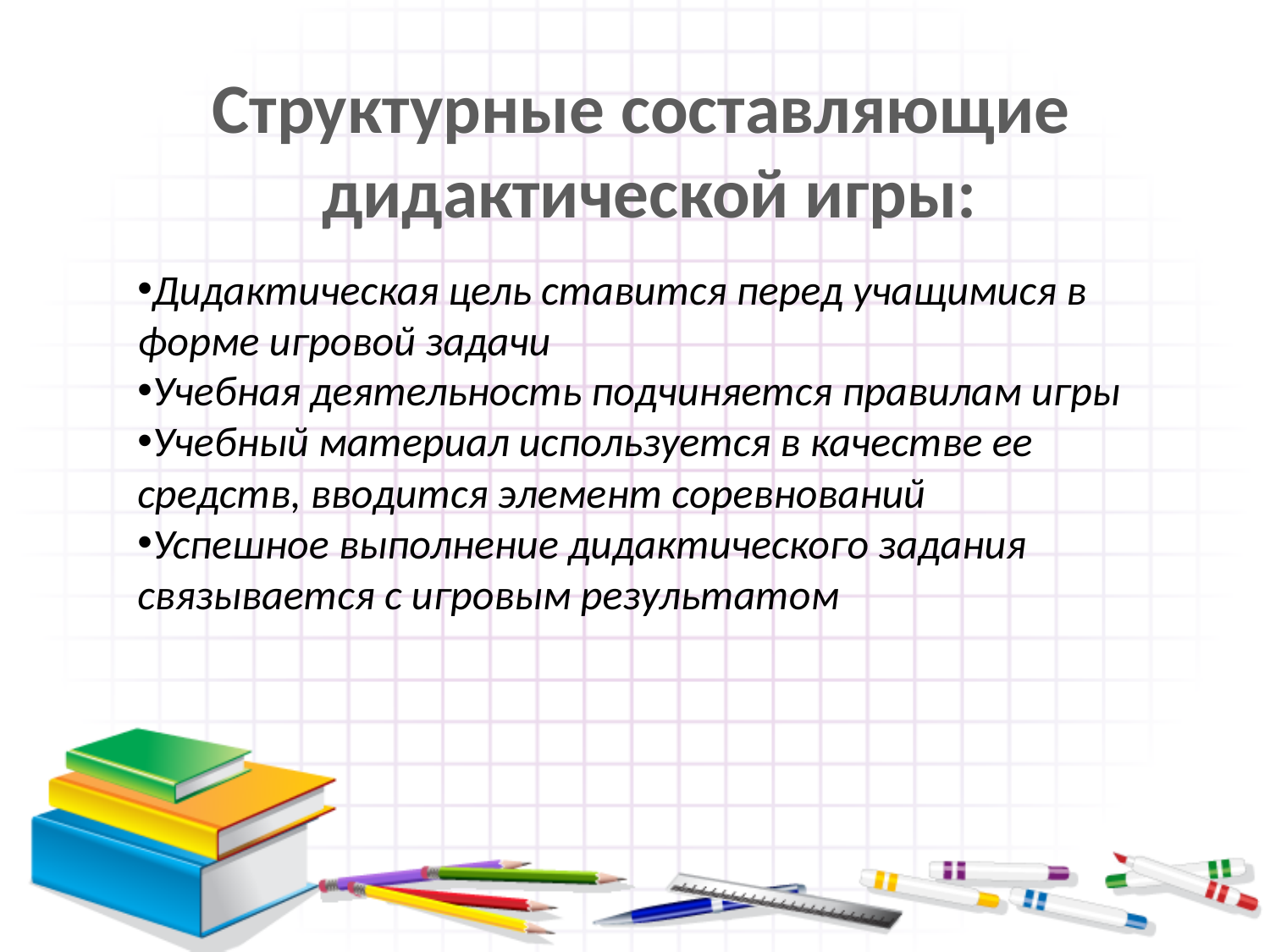

Структурные составляющие
дидактической игры:
Дидактическая цель ставится перед учащимися в форме игровой задачи
Учебная деятельность подчиняется правилам игры
Учебный материал используется в качестве ее средств, вводится элемент соревнований
Успешное выполнение дидактического задания связывается с игровым результатом